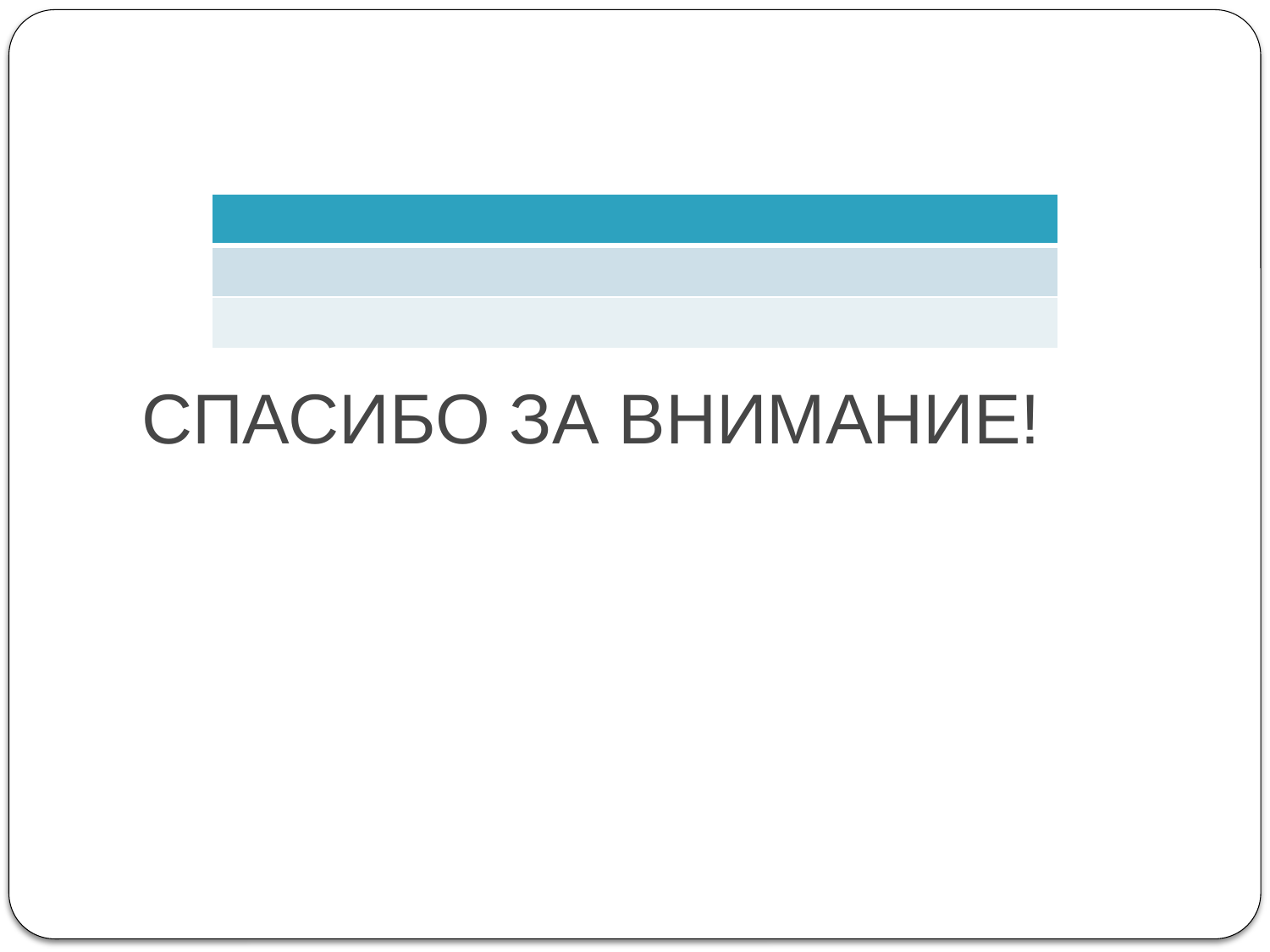

# СПАСИБО ЗА ВНИМАНИЕ!
|  |
| --- |
|  |
| --- |
|  |
|  |